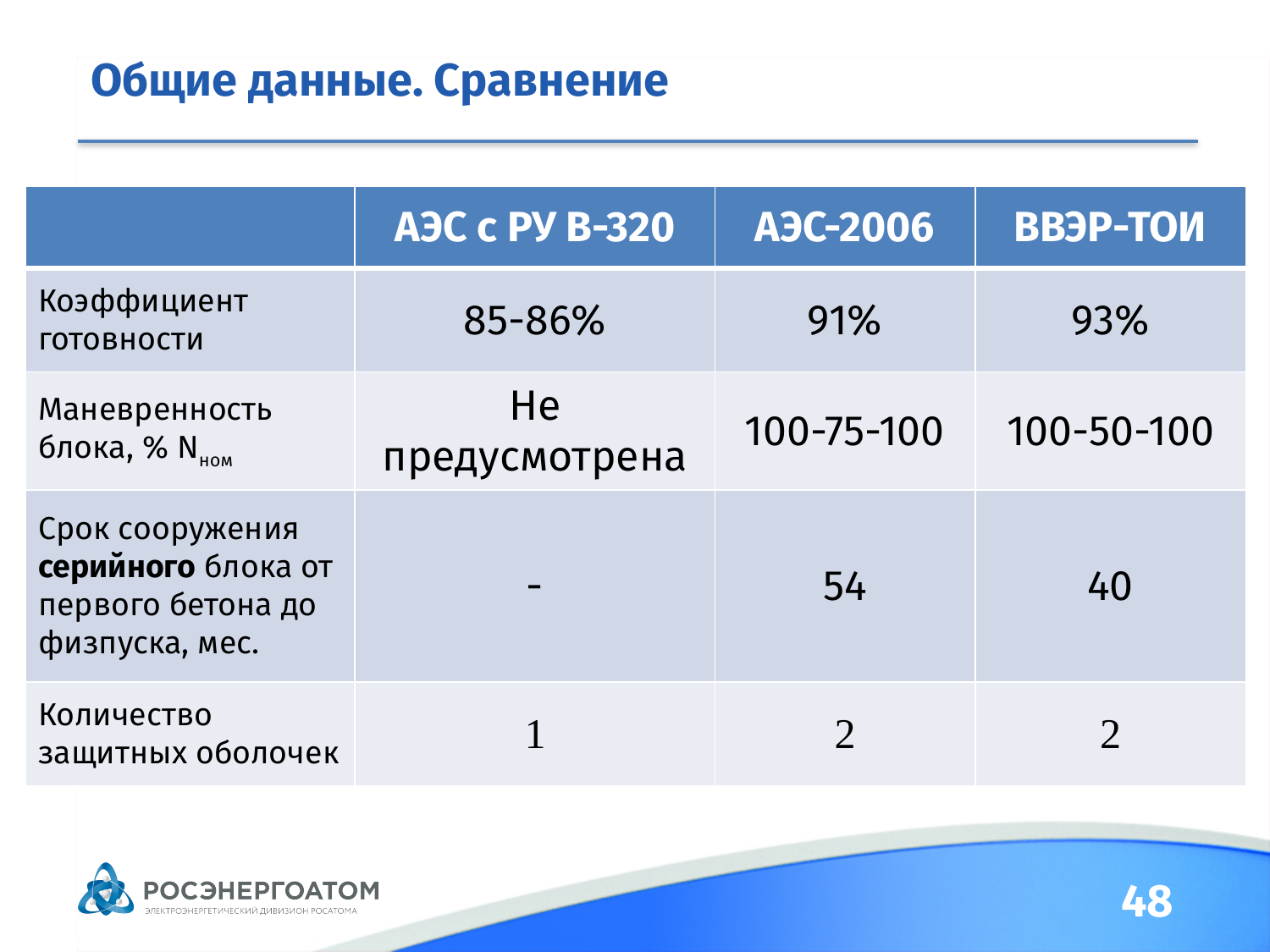

# Общие данные. Сравнение
|  | АЭС с РУ В-320 | АЭС-2006 | ВВЭР-ТОИ |
| --- | --- | --- | --- |
| Коэффициент готовности | 85-86% | 91% | 93% |
| Маневренность блока, % Nном | Не предусмотрена | 100-75-100 | 100-50-100 |
| Срок сооружения серийного блока от первого бетона до физпуска, мес. | - | 54 | 40 |
| Количество защитных оболочек | 1 | 2 | 2 |